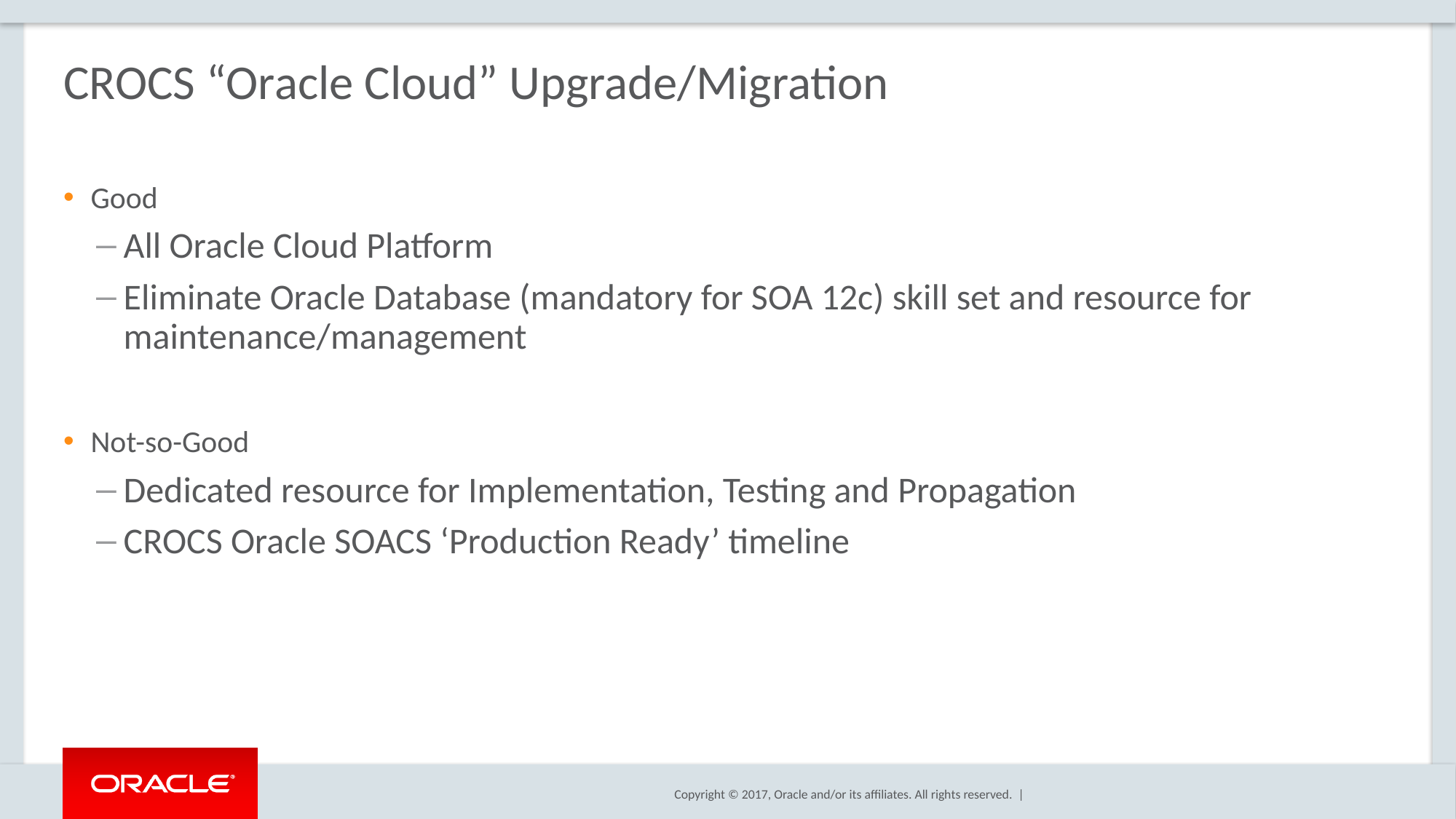

# CROCS “Oracle Cloud” Upgrade/Migration
Good
All Oracle Cloud Platform
Eliminate Oracle Database (mandatory for SOA 12c) skill set and resource for maintenance/management

Not-so-Good
Dedicated resource for Implementation, Testing and Propagation
CROCS Oracle SOACS ‘Production Ready’ timeline